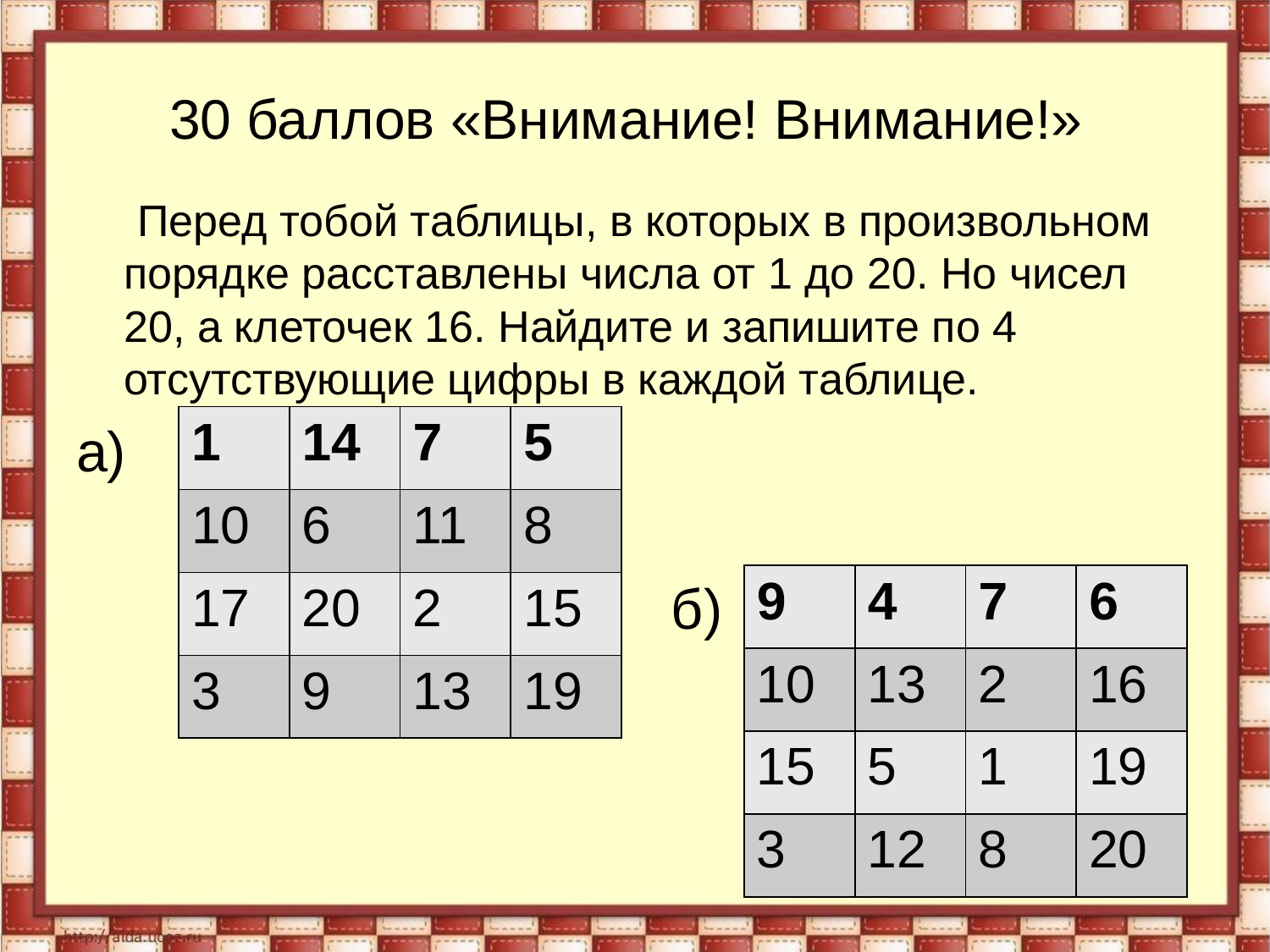

# 30 баллов «Внимание! Внимание!»
     Перед тобой таблицы, в которых в произвольном порядке расставлены числа от 1 до 20. Но чисел 20, а клеточек 16. Найдите и запишите по 4 отсутствующие цифры в каждой таблице.
а)

                                      б)
                                             б)

| 1 | 14 | 7 | 5 |
| --- | --- | --- | --- |
| 10 | 6 | 11 | 8 |
| 17 | 20 | 2 | 15 |
| 3 | 9 | 13 | 19 |
| 9 | 4 | 7 | 6 |
| --- | --- | --- | --- |
| 10 | 13 | 2 | 16 |
| 15 | 5 | 1 | 19 |
| 3 | 12 | 8 | 20 |